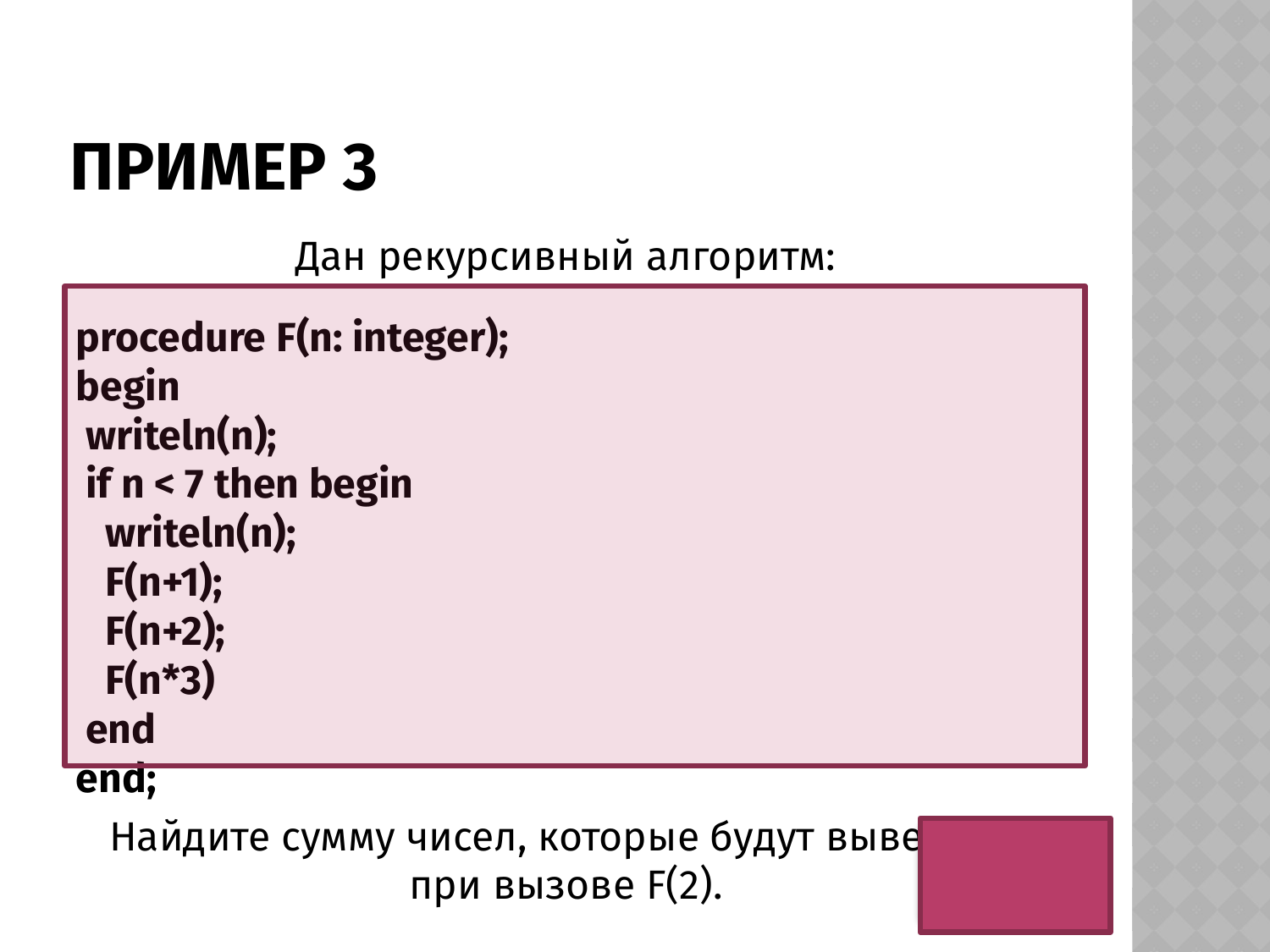

# Пример 3
Дан рекурсивный алгоритм:

procedure F(n: integer);
begin
 writeln(n);
 if n < 7 then begin
   writeln(n);
   F(n+1);
   F(n+2);
   F(n*3)
 end
end;
Найдите сумму чисел, которые будут выведены при вызове F(2).

425